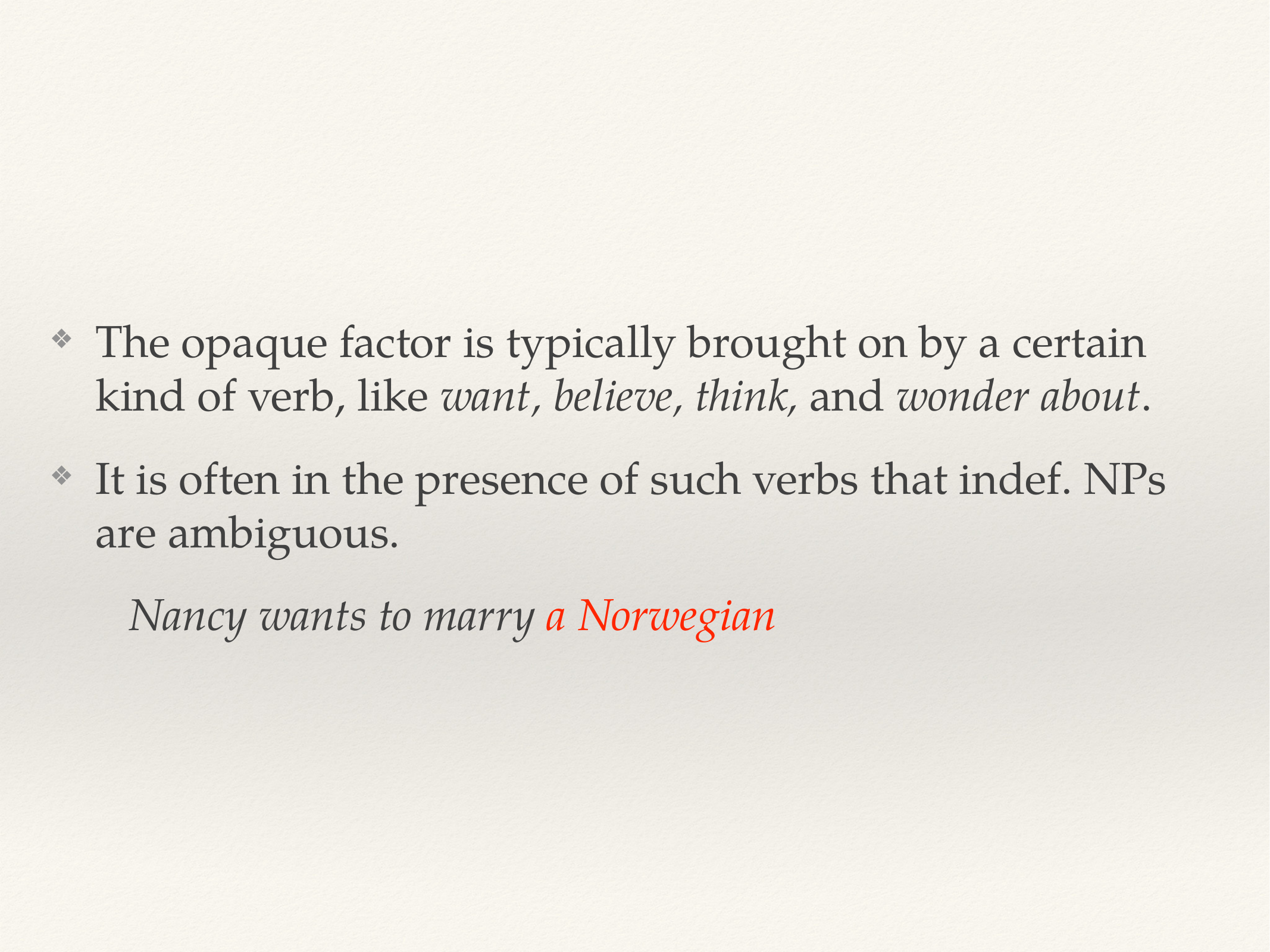

The opaque factor is typically brought on by a certain kind of verb, like want, believe, think, and wonder about.
It is often in the presence of such verbs that indef. NPs are ambiguous.
   Nancy wants to marry a Norwegian